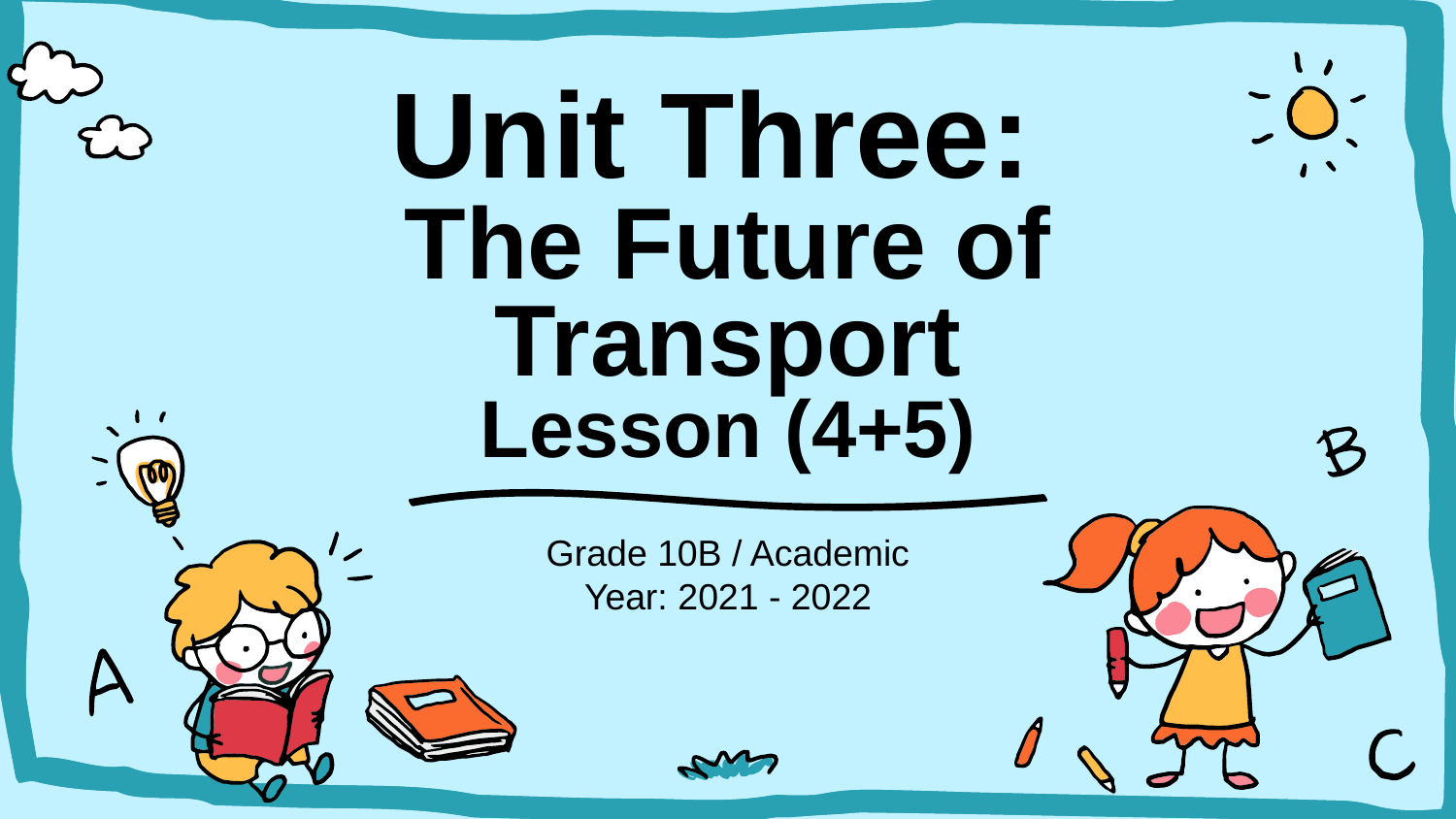

# Unit Three: The Future of Transport Lesson (4+5)

Grade 10B / Academic Year: 2021 - 2022